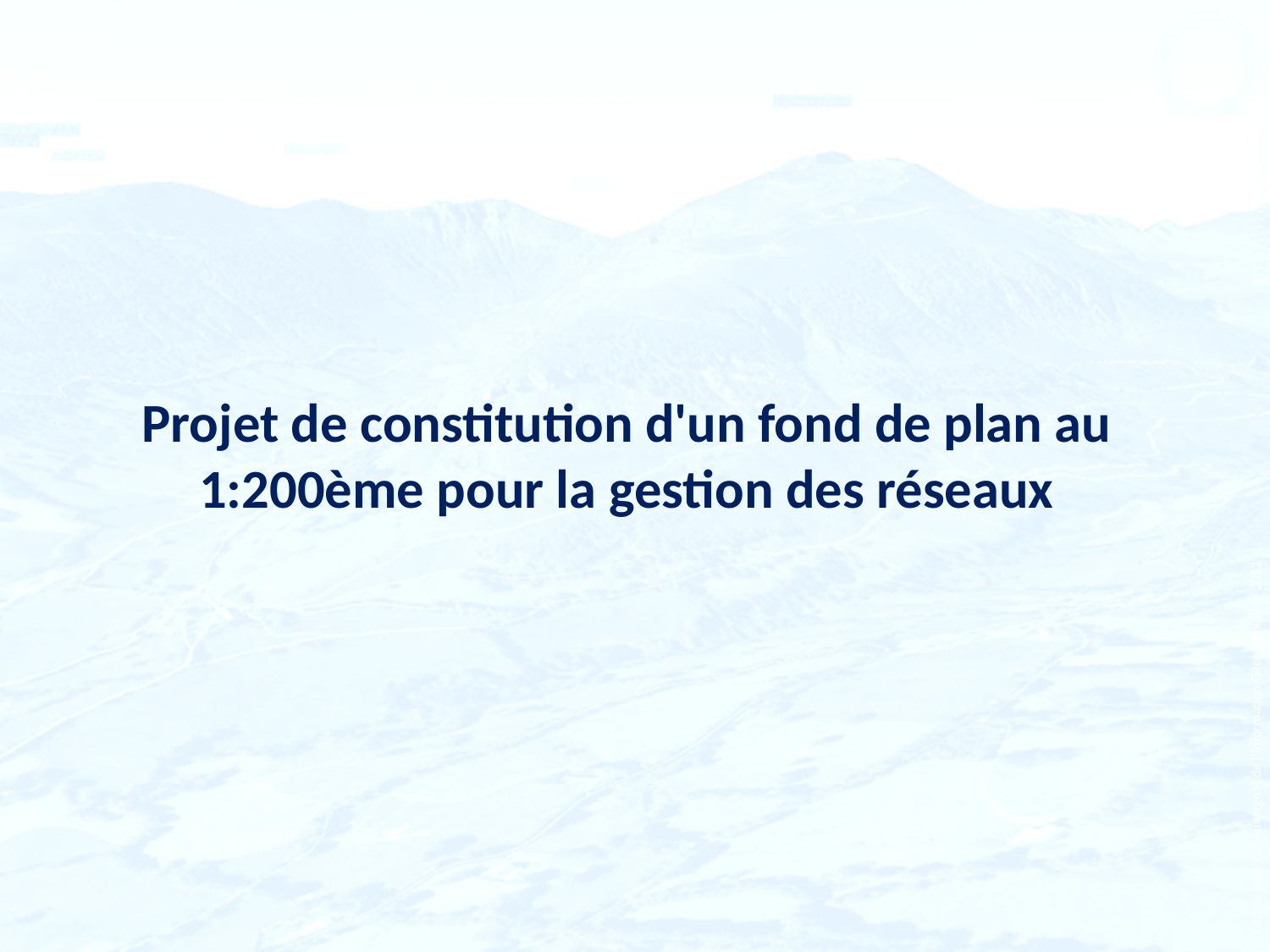

Projet de constitution d'un fond de plan au 1:200ème pour la gestion des réseaux